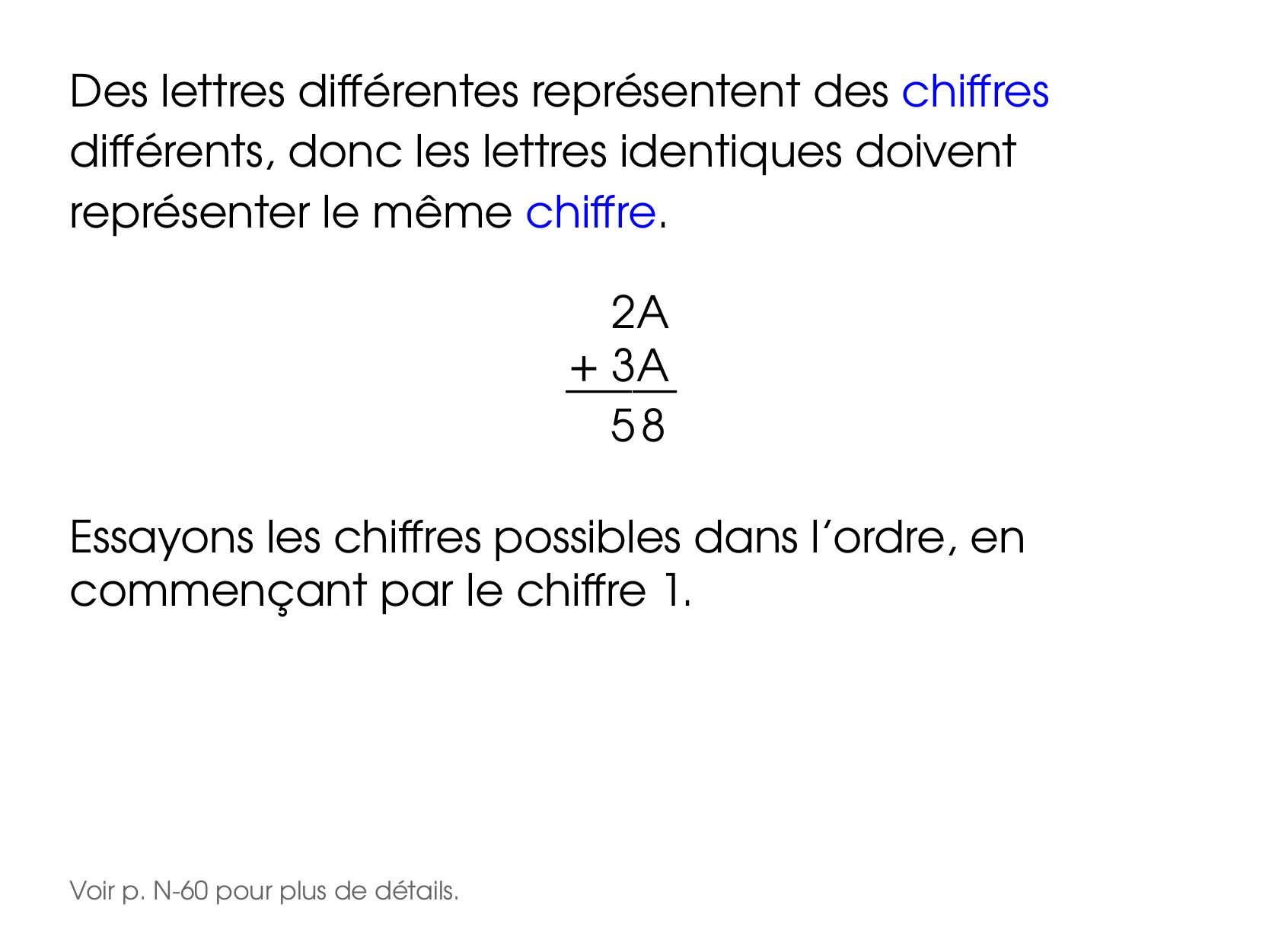

Des lettres différentes représentent des chiffres différents, donc les lettres identiques doivent représenter le même chiffre.
2A
3A
+
_____
5 8
Essayons les chiffres possibles dans l’ordre, en commençant par le chiffre 1.
Voir p. N-60 pour plus de détails.